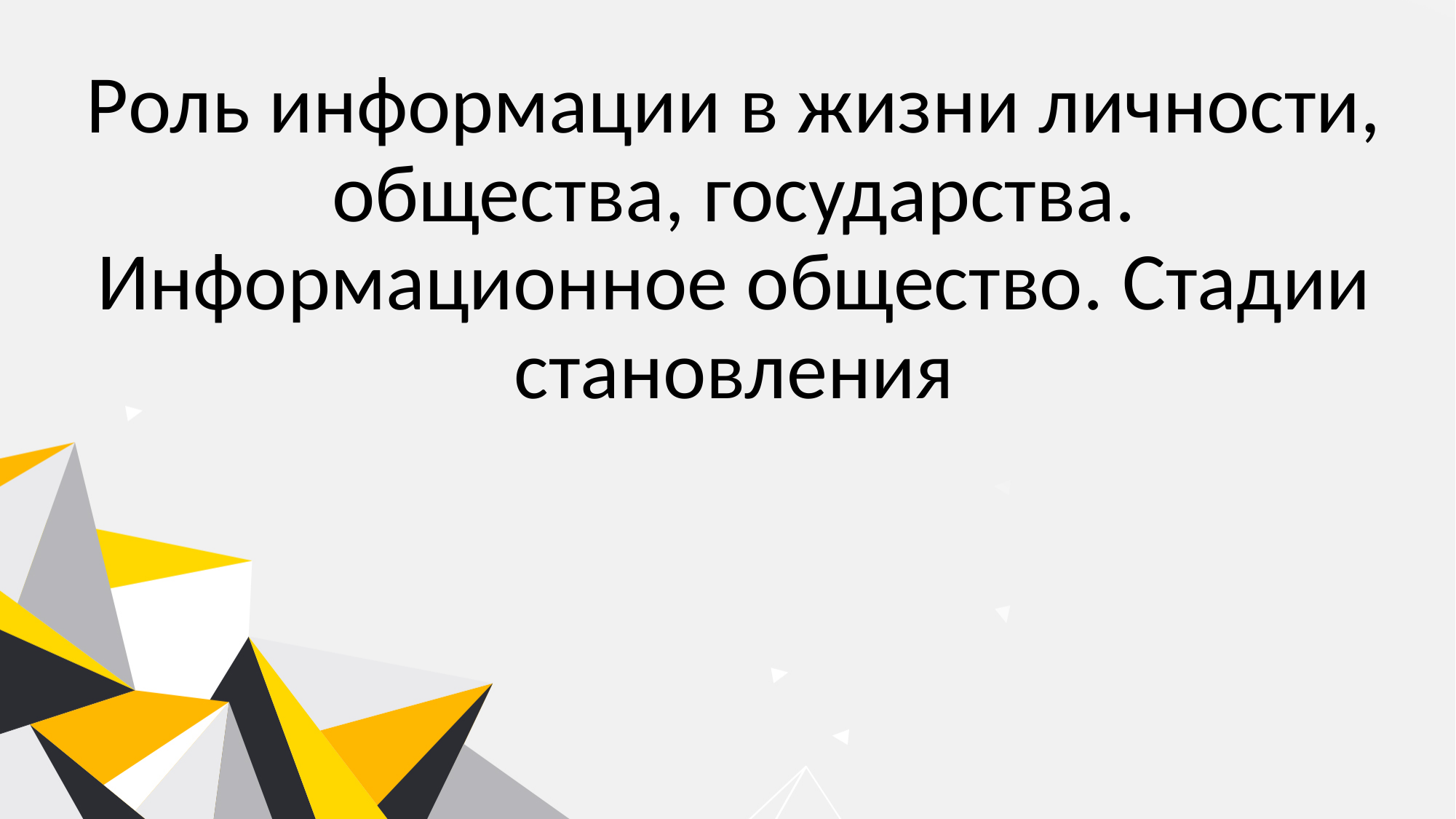

Роль информации в жизни личности, общества, государства. Информационное общество. Стадии становления